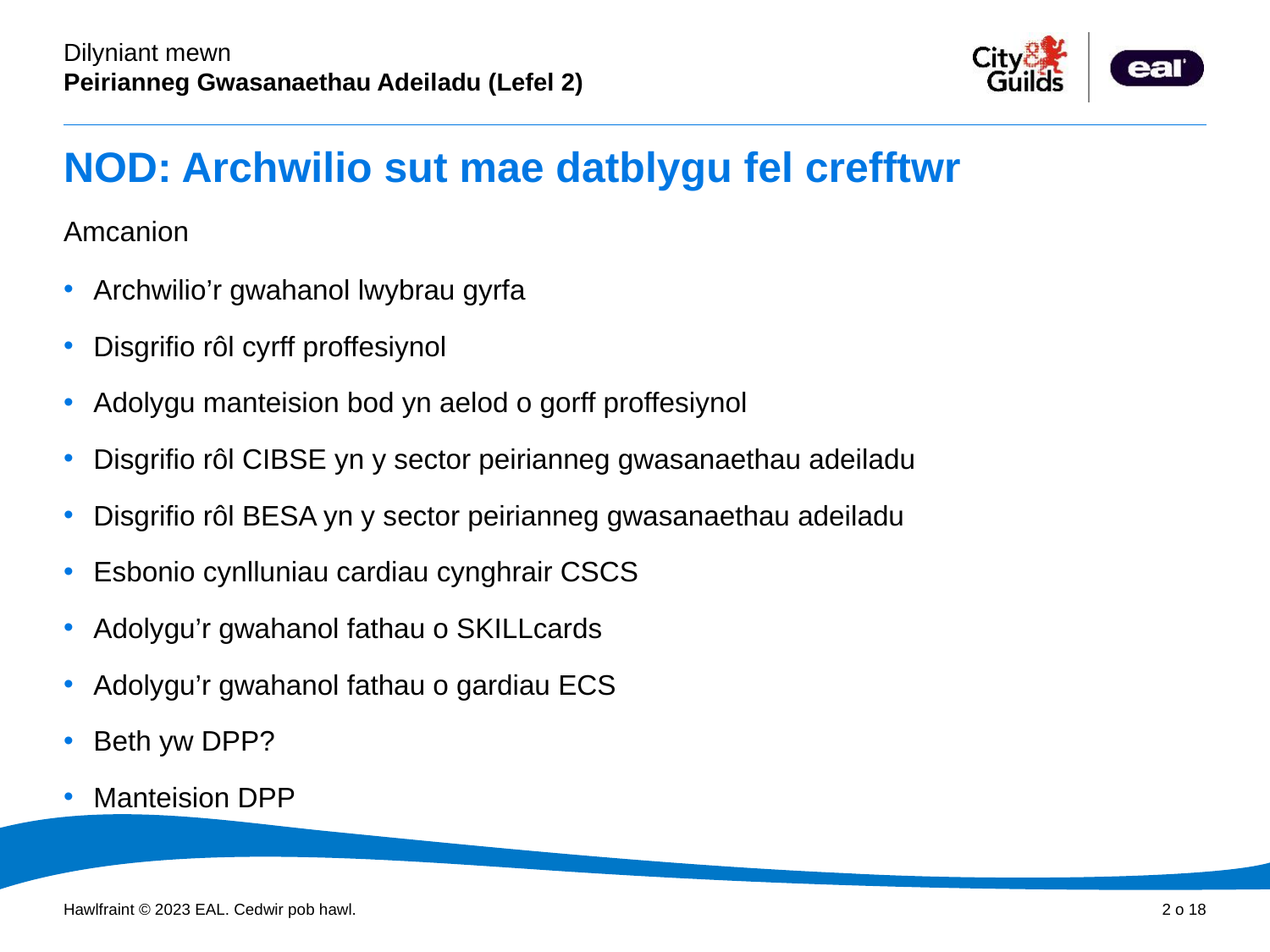

# NOD: Archwilio sut mae datblygu fel crefftwr
Amcanion
Archwilio’r gwahanol lwybrau gyrfa
Disgrifio rôl cyrff proffesiynol
Adolygu manteision bod yn aelod o gorff proffesiynol
Disgrifio rôl CIBSE yn y sector peirianneg gwasanaethau adeiladu
Disgrifio rôl BESA yn y sector peirianneg gwasanaethau adeiladu
Esbonio cynlluniau cardiau cynghrair CSCS
Adolygu’r gwahanol fathau o SKILLcards
Adolygu’r gwahanol fathau o gardiau ECS
Beth yw DPP?
Manteision DPP